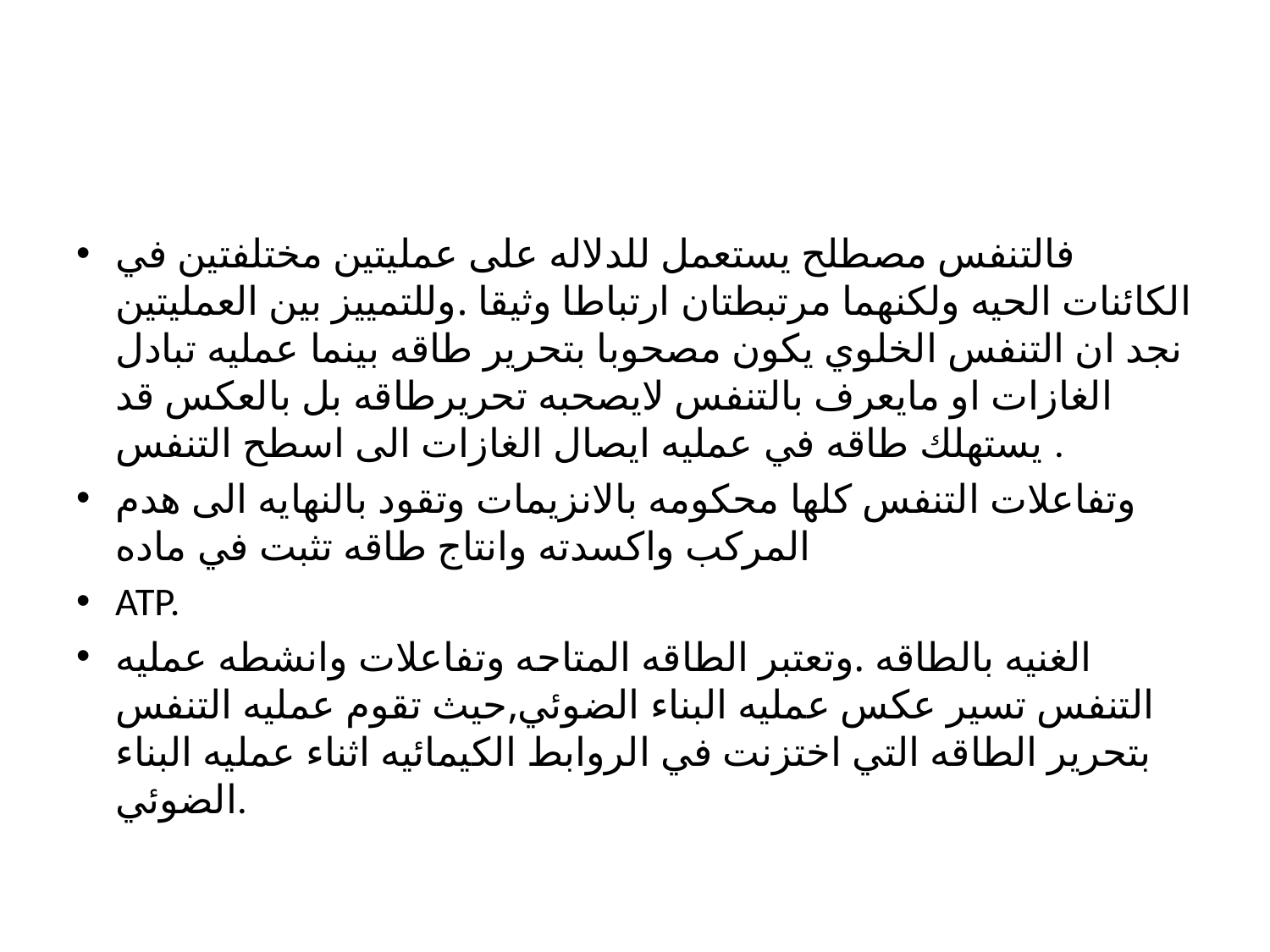

فالتنفس مصطلح يستعمل للدلاله على عمليتين مختلفتين في الكائنات الحيه ولكنهما مرتبطتان ارتباطا وثيقا .وللتمييز بين العمليتين نجد ان التنفس الخلوي يكون مصحوبا بتحرير طاقه بينما عمليه تبادل الغازات او مايعرف بالتنفس لايصحبه تحريرطاقه بل بالعكس قد يستهلك طاقه في عمليه ايصال الغازات الى اسطح التنفس .
وتفاعلات التنفس كلها محكومه بالانزيمات وتقود بالنهايه الى هدم المركب واكسدته وانتاج طاقه تثبت في ماده
ATP.
الغنيه بالطاقه .وتعتبر الطاقه المتاحه وتفاعلات وانشطه عمليه التنفس تسير عكس عمليه البناء الضوئي,حيث تقوم عمليه التنفس بتحرير الطاقه التي اختزنت في الروابط الكيمائيه اثناء عمليه البناء الضوئي.